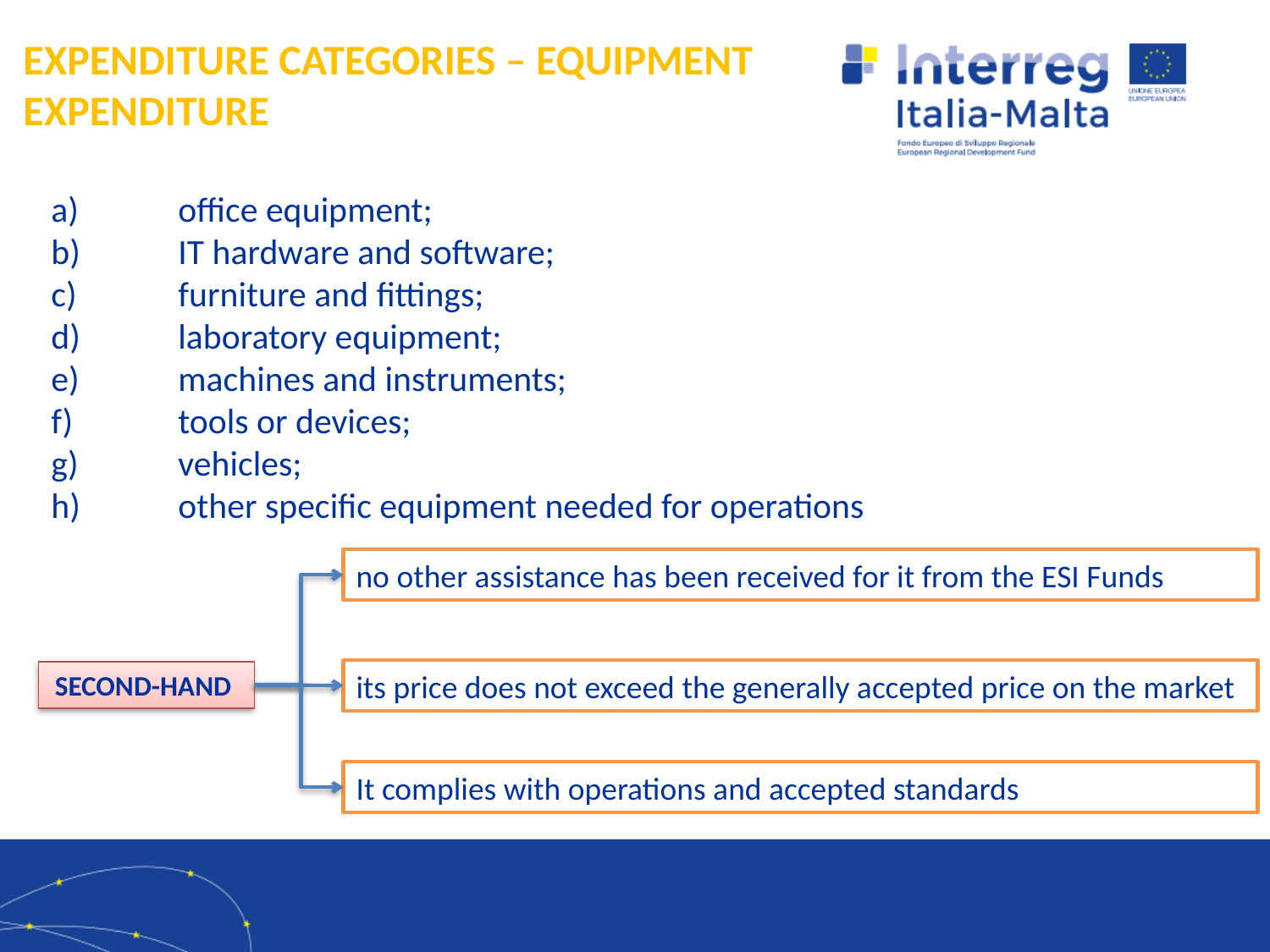

EXPENDITURE CATEGORIES – EQUIPMENT EXPENDITURE
a)	office equipment;
b)	IT hardware and software;
c)	furniture and fittings;
d)	laboratory equipment;
e)	machines and instruments;
f)	tools or devices;
g)	vehicles;
h)	other specific equipment needed for operations
no other assistance has been received for it from the ESI Funds
its price does not exceed the generally accepted price on the market
SECOND-HAND
It complies with operations and accepted standards